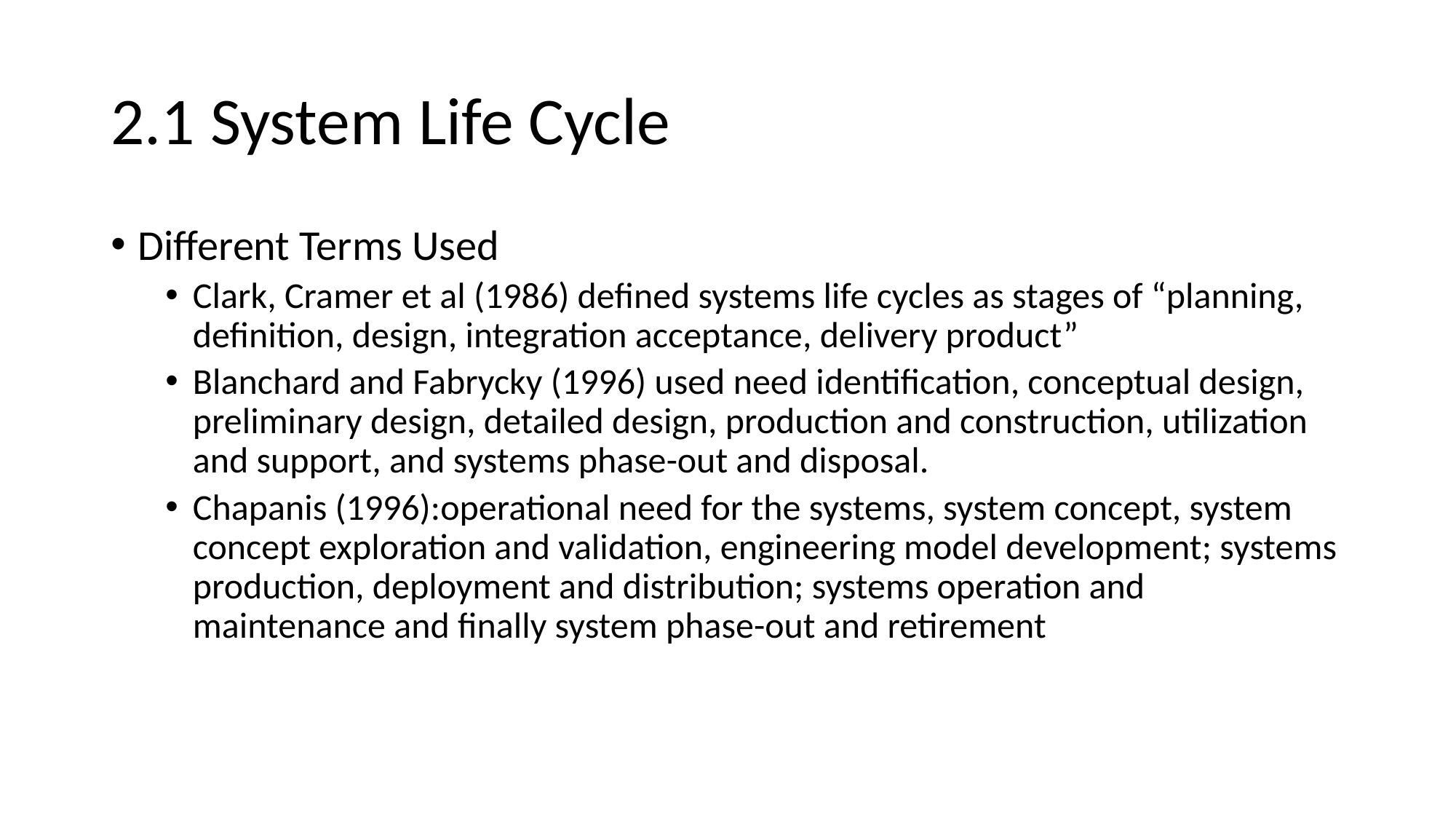

# 2.1 System Life Cycle
Different Terms Used
Clark, Cramer et al (1986) defined systems life cycles as stages of “planning, definition, design, integration acceptance, delivery product”
Blanchard and Fabrycky (1996) used need identification, conceptual design, preliminary design, detailed design, production and construction, utilization and support, and systems phase-out and disposal.
Chapanis (1996):operational need for the systems, system concept, system concept exploration and validation, engineering model development; systems production, deployment and distribution; systems operation and maintenance and finally system phase-out and retirement